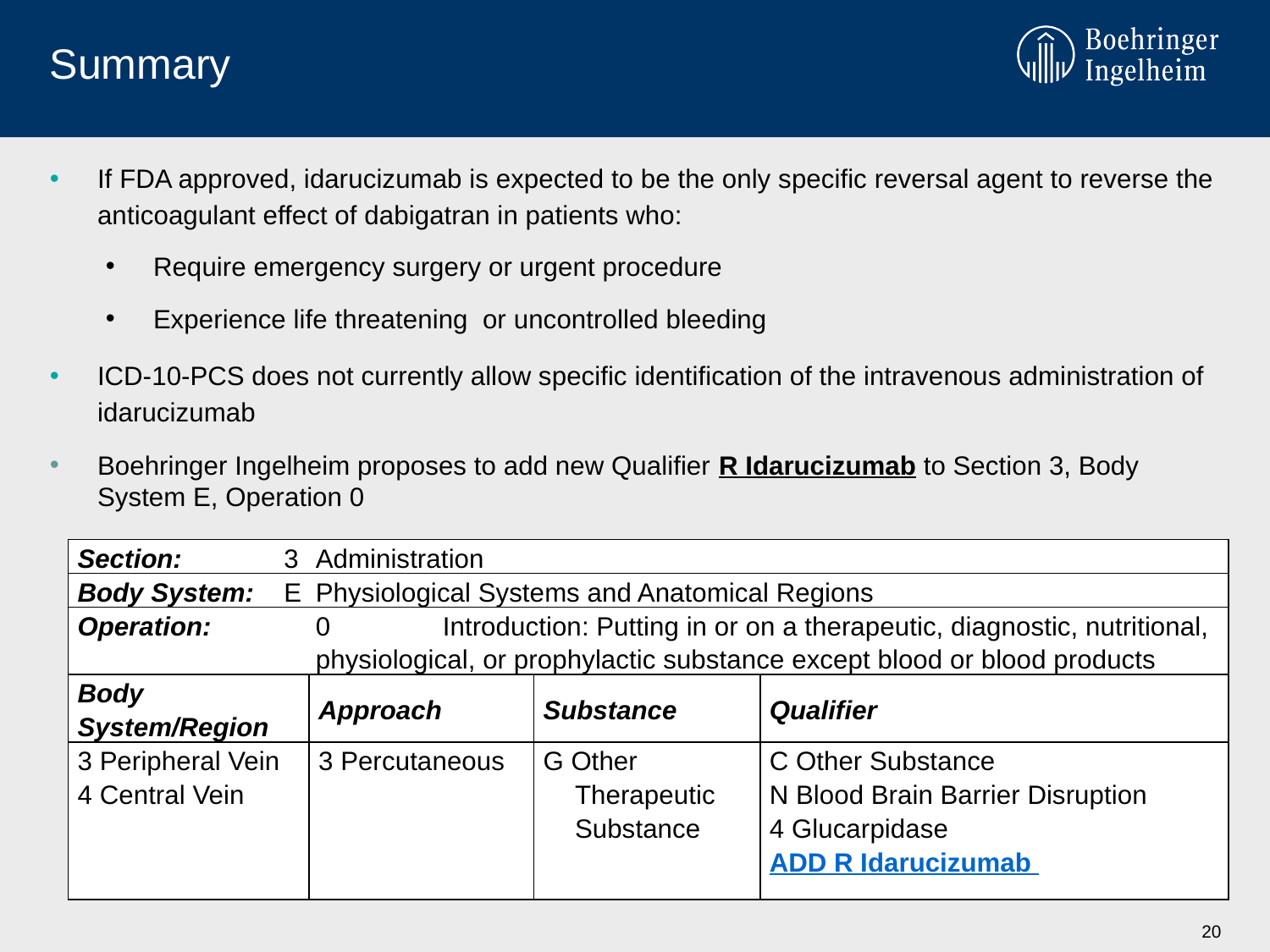

# Summary
If FDA approved, idarucizumab is expected to be the only specific reversal agent to reverse the anticoagulant effect of dabigatran in patients who:
Require emergency surgery or urgent procedure
Experience life threatening  or uncontrolled bleeding
ICD-10-PCS does not currently allow specific identification of the intravenous administration of idarucizumab
Boehringer Ingelheim proposes to add new Qualifier R Idarucizumab to Section 3, Body System E, Operation 0
| Section: 3 Administration |  |  |  |
| --- | --- | --- | --- |
| Body System: E Physiological Systems and Anatomical Regions |  |  |  |
| Operation: 0 Introduction: Putting in or on a therapeutic, diagnostic, nutritional, physiological, or prophylactic substance except blood or blood products |  |  |  |
| Body System/Region | Approach | Substance | Qualifier |
| 3 Peripheral Vein 4 Central Vein | 3 Percutaneous | G Other Therapeutic Substance | C Other Substance N Blood Brain Barrier Disruption 4 Glucarpidase ADD R Idarucizumab |
20